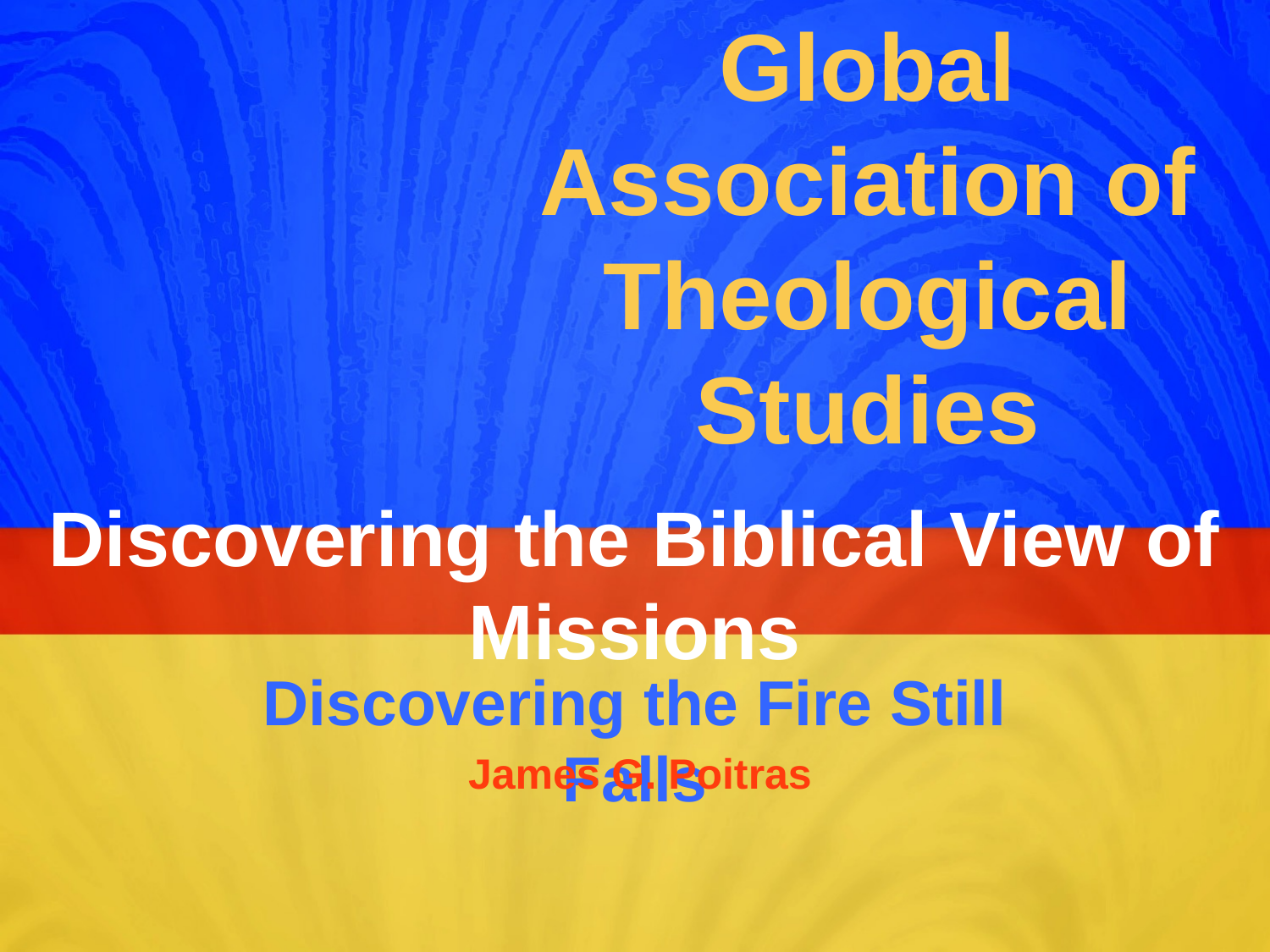

Global Association of Theological Studies
# Discovering the Biblical View of Missions
Discovering the Fire Still Falls
James G. Poitras